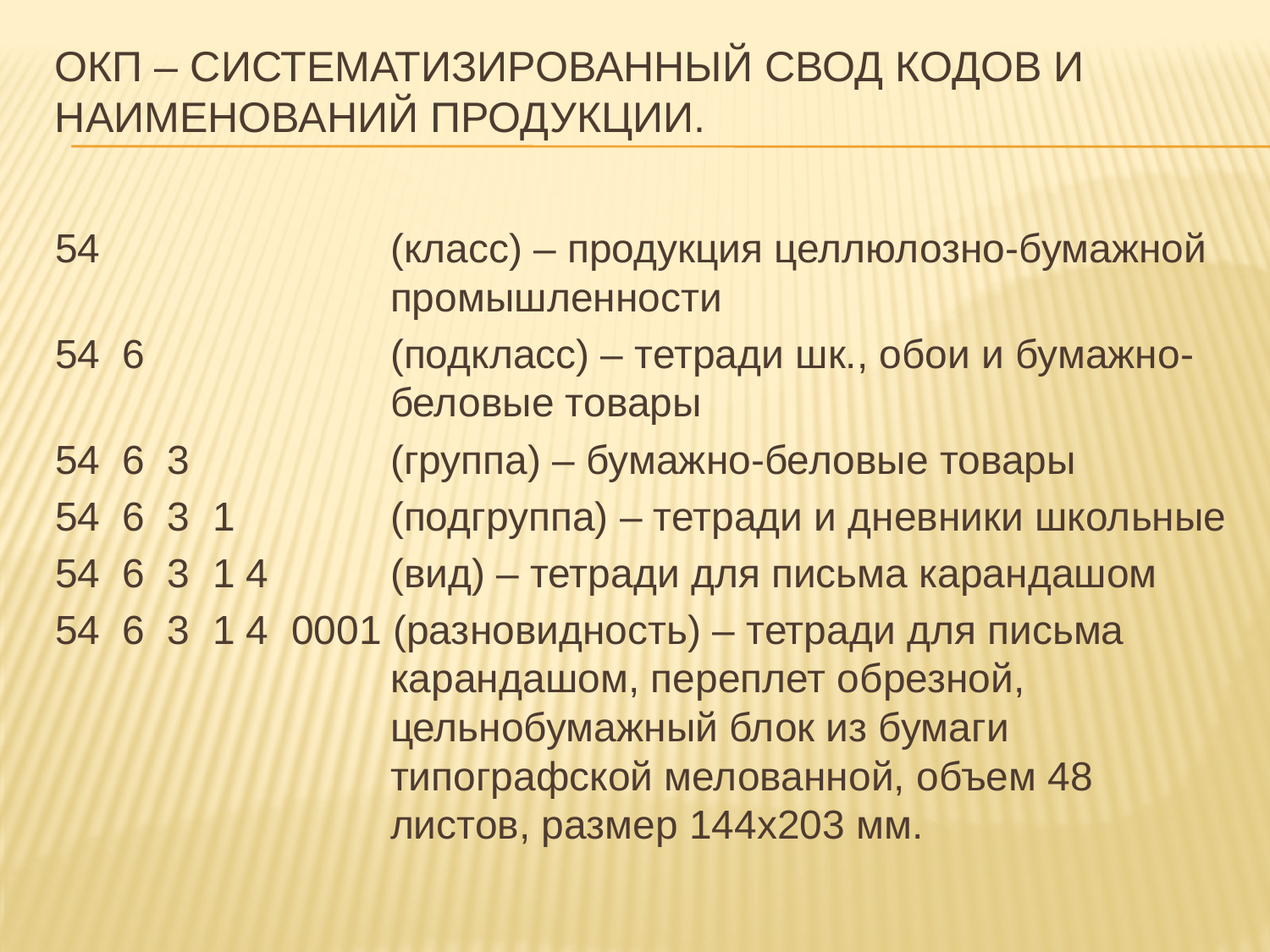

# ОКП – систематизированный свод кодов и наименований продукции.
54 		(класс) – продукция целлюлозно-бумажной промышленности
54  6 	(подкласс) – тетради шк., обои и бумажно-беловые товары
54  6  3 	(группа) – бумажно-беловые товары
54  6  3  1 	(подгруппа) – тетради и дневники школьные
54  6  3  1 4 	(вид) – тетради для письма карандашом
54  6  3  1 4  0001 (разновидность) – тетради для письма карандашом, переплет обрезной, цельнобумажный блок из бумаги типографской мелованной, объем 48 листов, размер 144х203 мм.